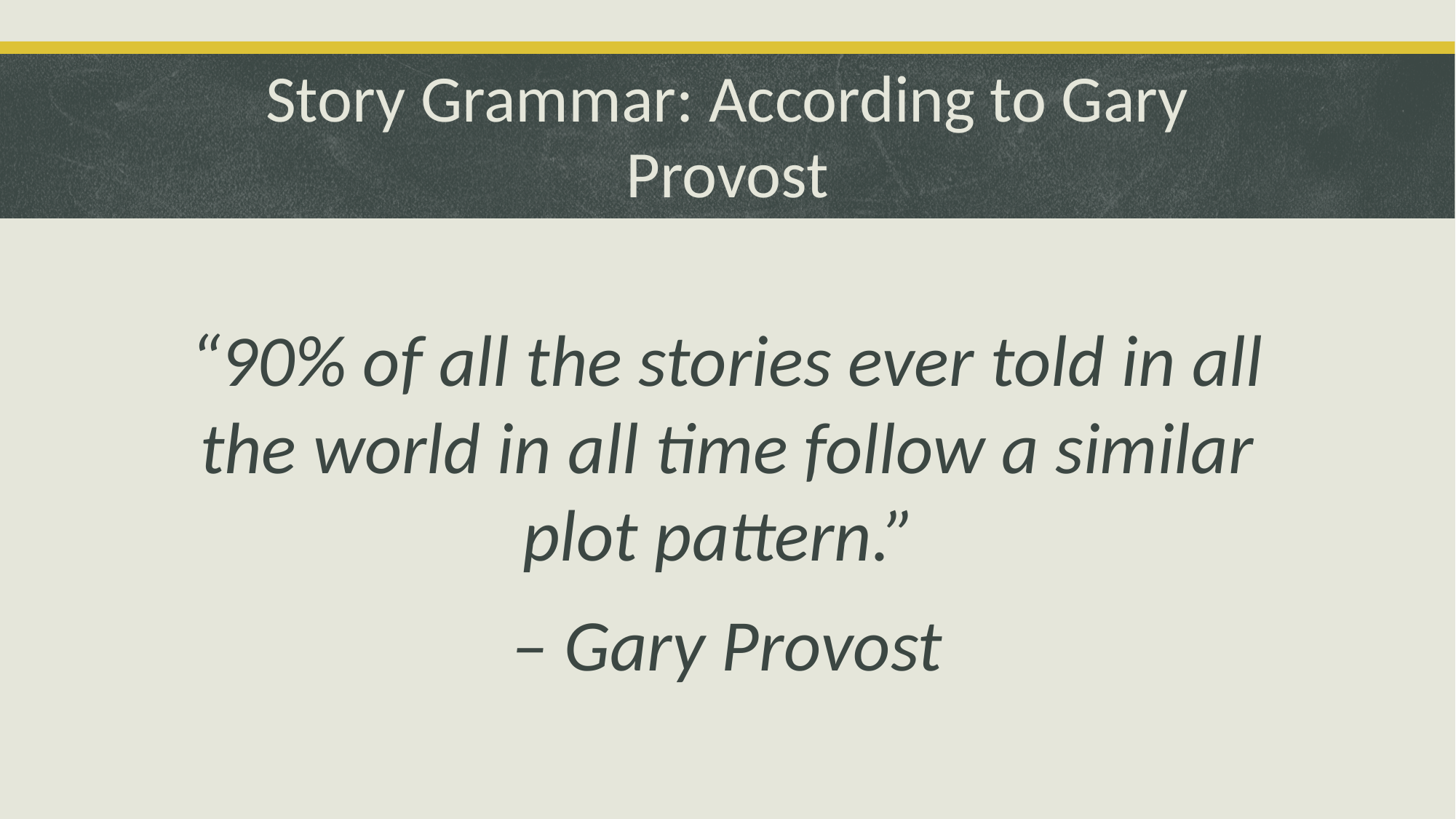

# Story Grammar: According to Gary Provost
“90% of all the stories ever told in all the world in all time follow a similar plot pattern.”
– Gary Provost